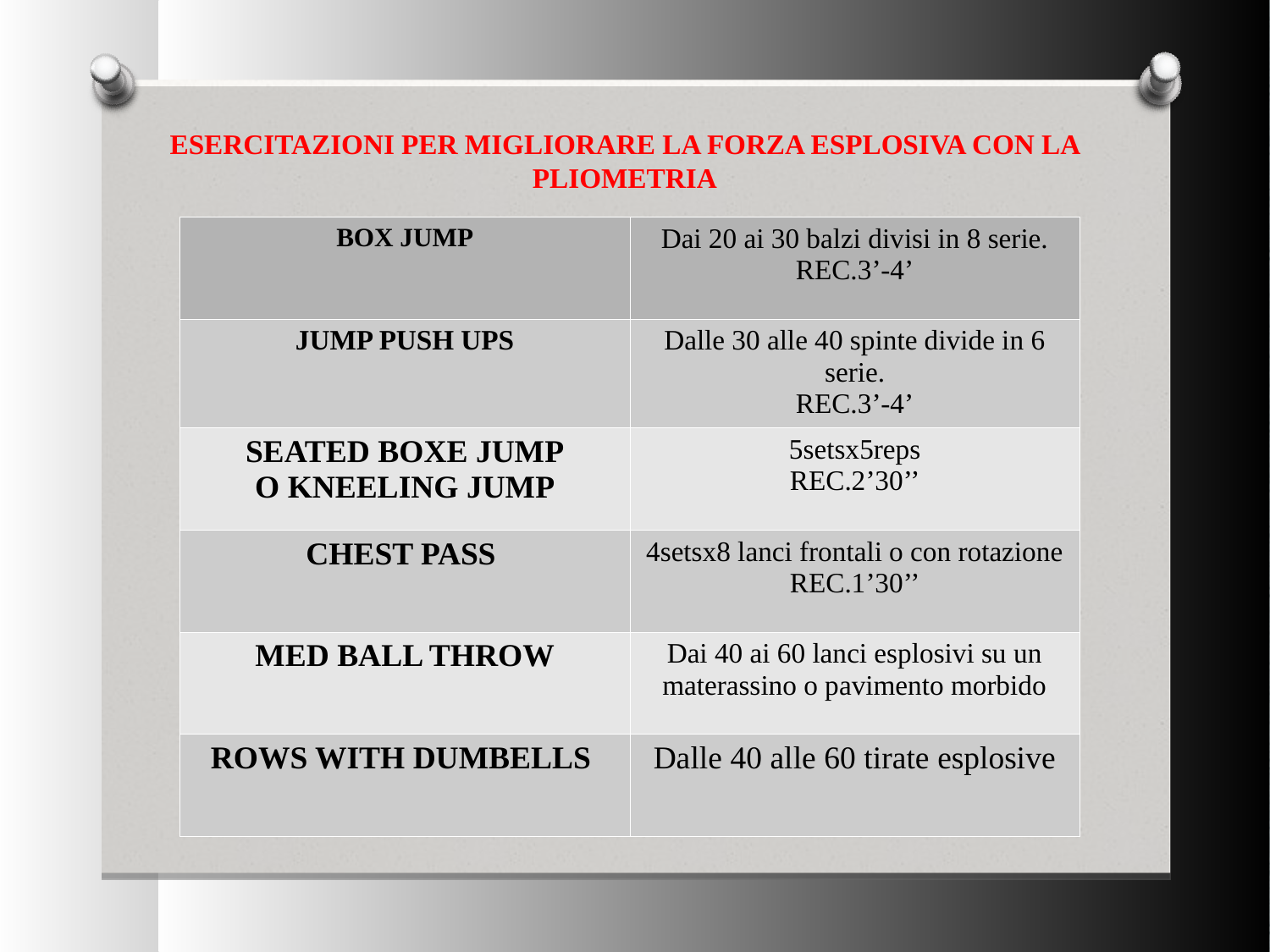

ESERCITAZIONI PER MIGLIORARE LA FORZA ESPLOSIVA CON LA PLIOMETRIA
| BOX JUMP | Dai 20 ai 30 balzi divisi in 8 serie. REC.3’-4’ |
| --- | --- |
| JUMP PUSH UPS | Dalle 30 alle 40 spinte divide in 6 serie. REC.3’-4’ |
| SEATED BOXE JUMP O KNEELING JUMP | 5setsx5reps REC.2’30’’ |
| CHEST PASS | 4setsx8 lanci frontali o con rotazione REC.1’30’’ |
| MED BALL THROW | Dai 40 ai 60 lanci esplosivi su un materassino o pavimento morbido |
| ROWS WITH DUMBELLS | Dalle 40 alle 60 tirate esplosive |